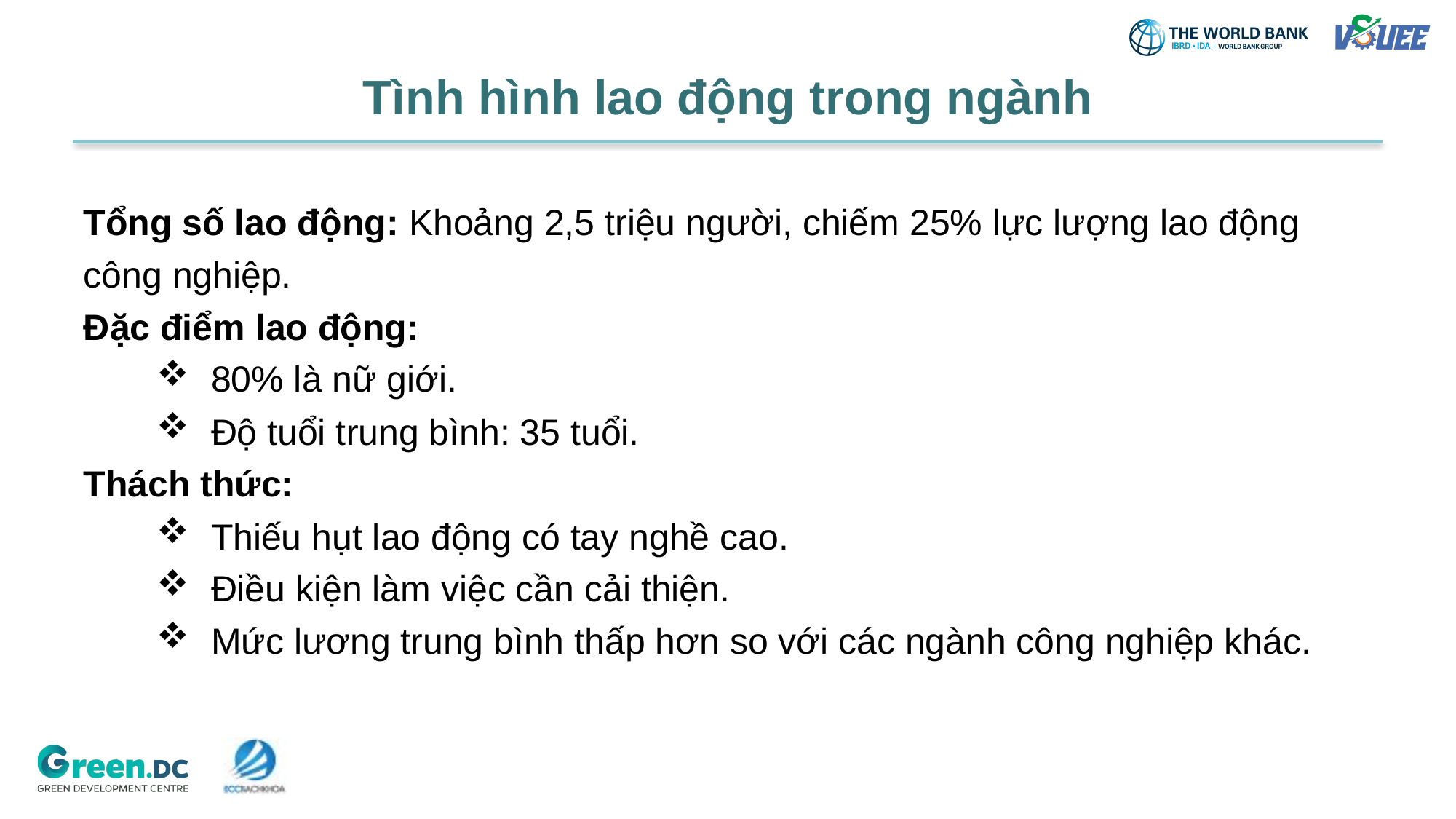

# Tình hình lao động trong ngành
Tổng số lao động: Khoảng 2,5 triệu người, chiếm 25% lực lượng lao động công nghiệp.
Đặc điểm lao động:
80% là nữ giới.
Độ tuổi trung bình: 35 tuổi.
Thách thức:
Thiếu hụt lao động có tay nghề cao.
Điều kiện làm việc cần cải thiện.
Mức lương trung bình thấp hơn so với các ngành công nghiệp khác.